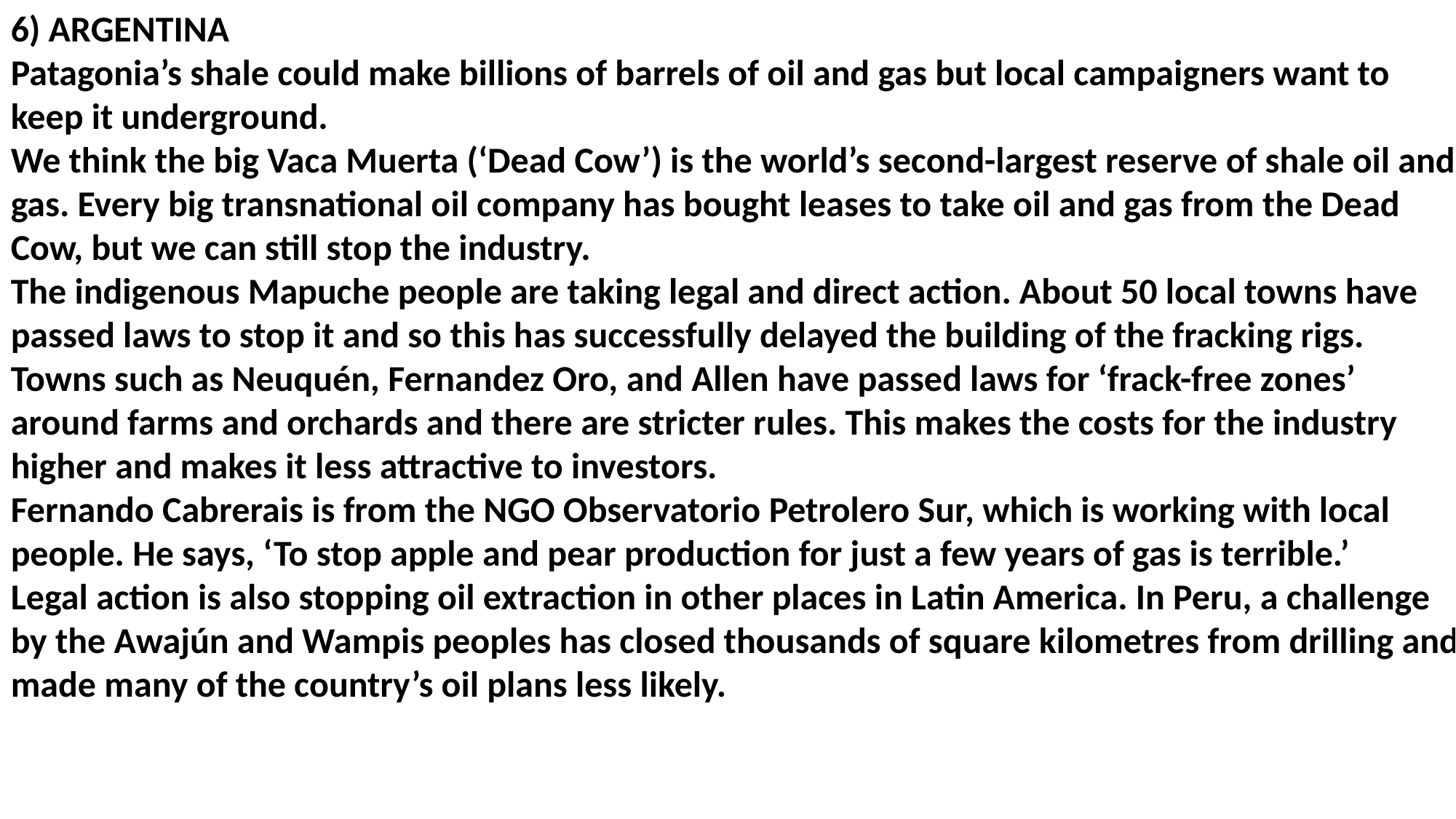

6) ARGENTINA
Patagonia’s shale could make billions of barrels of oil and gas but local campaigners want to keep it underground.
We think the big Vaca Muerta (‘Dead Cow’) is the world’s second-largest reserve of shale oil and gas. Every big transnational oil company has bought leases to take oil and gas from the Dead Cow, but we can still stop the industry.
The indigenous Mapuche people are taking legal and direct action. About 50 local towns have passed laws to stop it and so this has successfully delayed the building of the fracking rigs. Towns such as Neuquén, Fernandez Oro, and Allen have passed laws for ‘frack-free zones’ around farms and orchards and there are stricter rules. This makes the costs for the industry higher and makes it less attractive to investors.
Fernando Cabrerais is from the NGO Observatorio Petrolero Sur, which is working with local people. He says, ‘To stop apple and pear production for just a few years of gas is terrible.’
Legal action is also stopping oil extraction in other places in Latin America. In Peru, a challenge by the Awajún and Wampis peoples has closed thousands of square kilometres from drilling and made many of the country’s oil plans less likely.